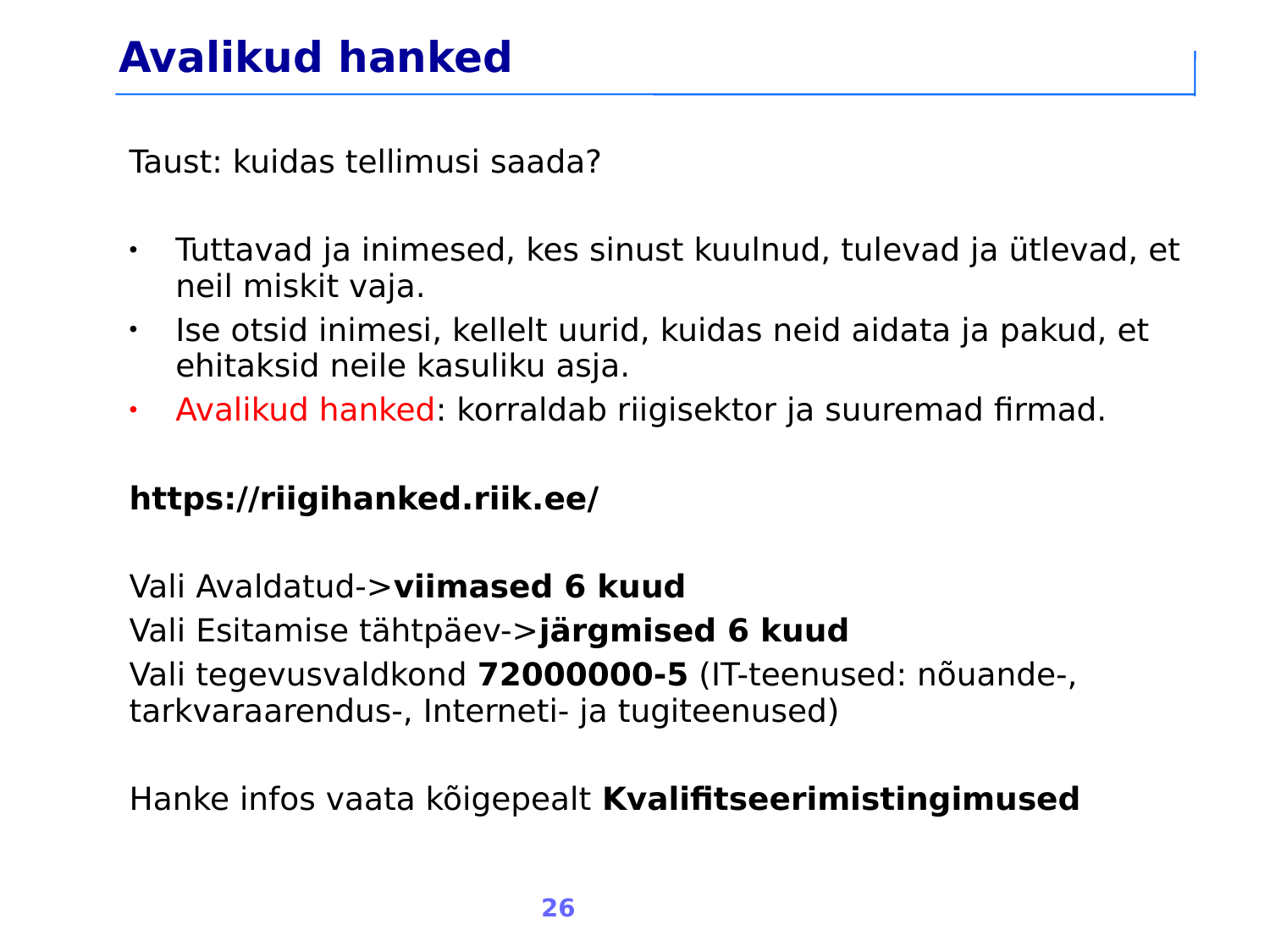

Avalikud hanked

Taust: kuidas tellimusi saada?

Tuttavad ja inimesed, kes sinust kuulnud, tulevad ja ütlevad, et neil miskit vaja.
Ise otsid inimesi, kellelt uurid, kuidas neid aidata ja pakud, et ehitaksid neile kasuliku asja.
Avalikud hanked: korraldab riigisektor ja suuremad firmad.

https://riigihanked.riik.ee/

Vali Avaldatud->viimased 6 kuud
Vali Esitamise tähtpäev->järgmised 6 kuud
Vali tegevusvaldkond 72000000-5 (IT-teenused: nõuande-, tarkvaraarendus-, Interneti- ja tugiteenused)

Hanke infos vaata kõigepealt Kvalifitseerimistingimused